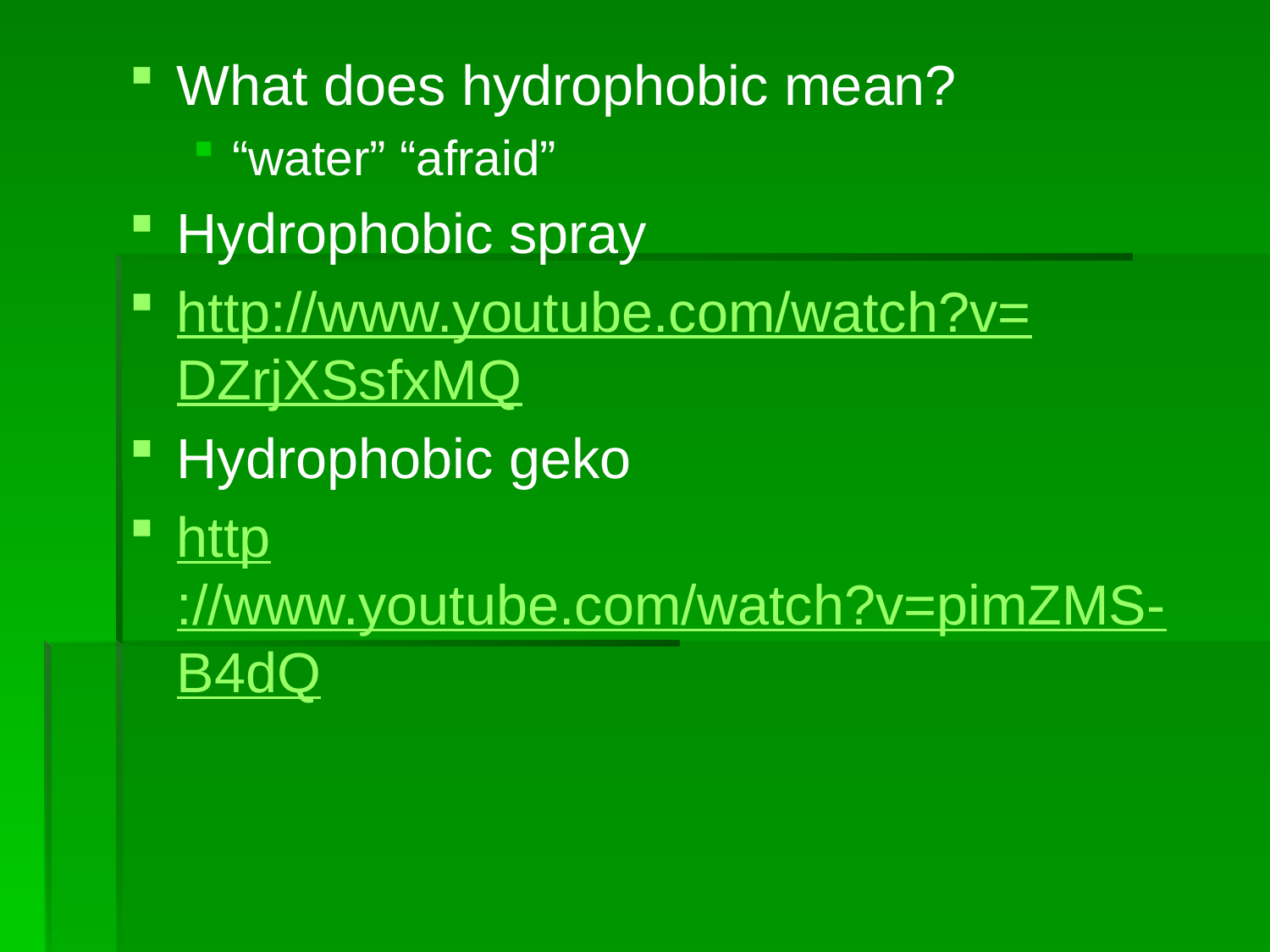

What does hydrophobic mean?
“water” “afraid”
Hydrophobic spray
http://www.youtube.com/watch?v=DZrjXSsfxMQ
Hydrophobic geko
http://www.youtube.com/watch?v=pimZMS-B4dQ